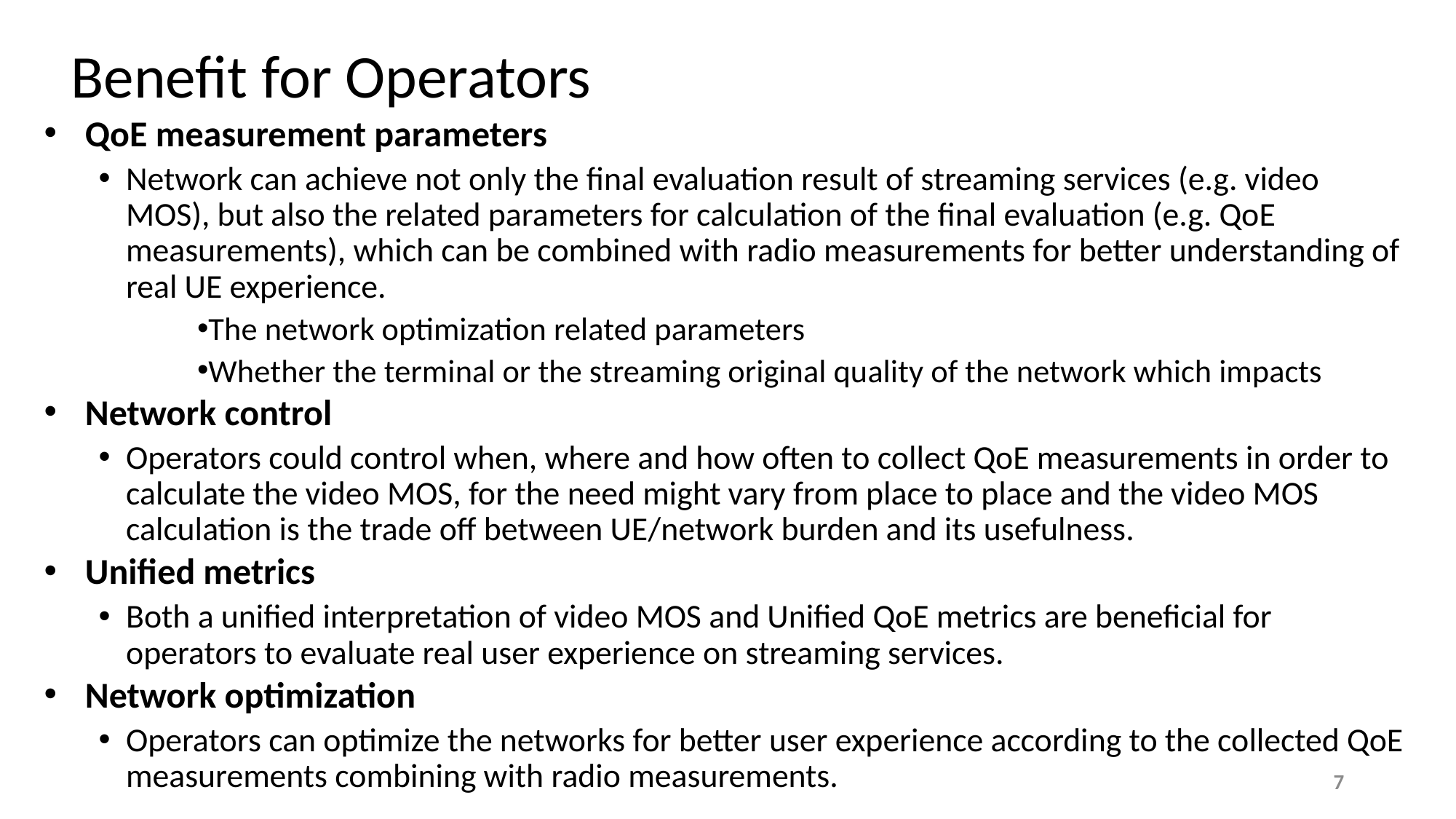

# Benefit for Operators
QoE measurement parameters
Network can achieve not only the final evaluation result of streaming services (e.g. video MOS), but also the related parameters for calculation of the final evaluation (e.g. QoE measurements), which can be combined with radio measurements for better understanding of real UE experience.
The network optimization related parameters
Whether the terminal or the streaming original quality of the network which impacts
Network control
Operators could control when, where and how often to collect QoE measurements in order to calculate the video MOS, for the need might vary from place to place and the video MOS calculation is the trade off between UE/network burden and its usefulness.
Unified metrics
Both a unified interpretation of video MOS and Unified QoE metrics are beneficial for operators to evaluate real user experience on streaming services.
Network optimization
Operators can optimize the networks for better user experience according to the collected QoE measurements combining with radio measurements.

7